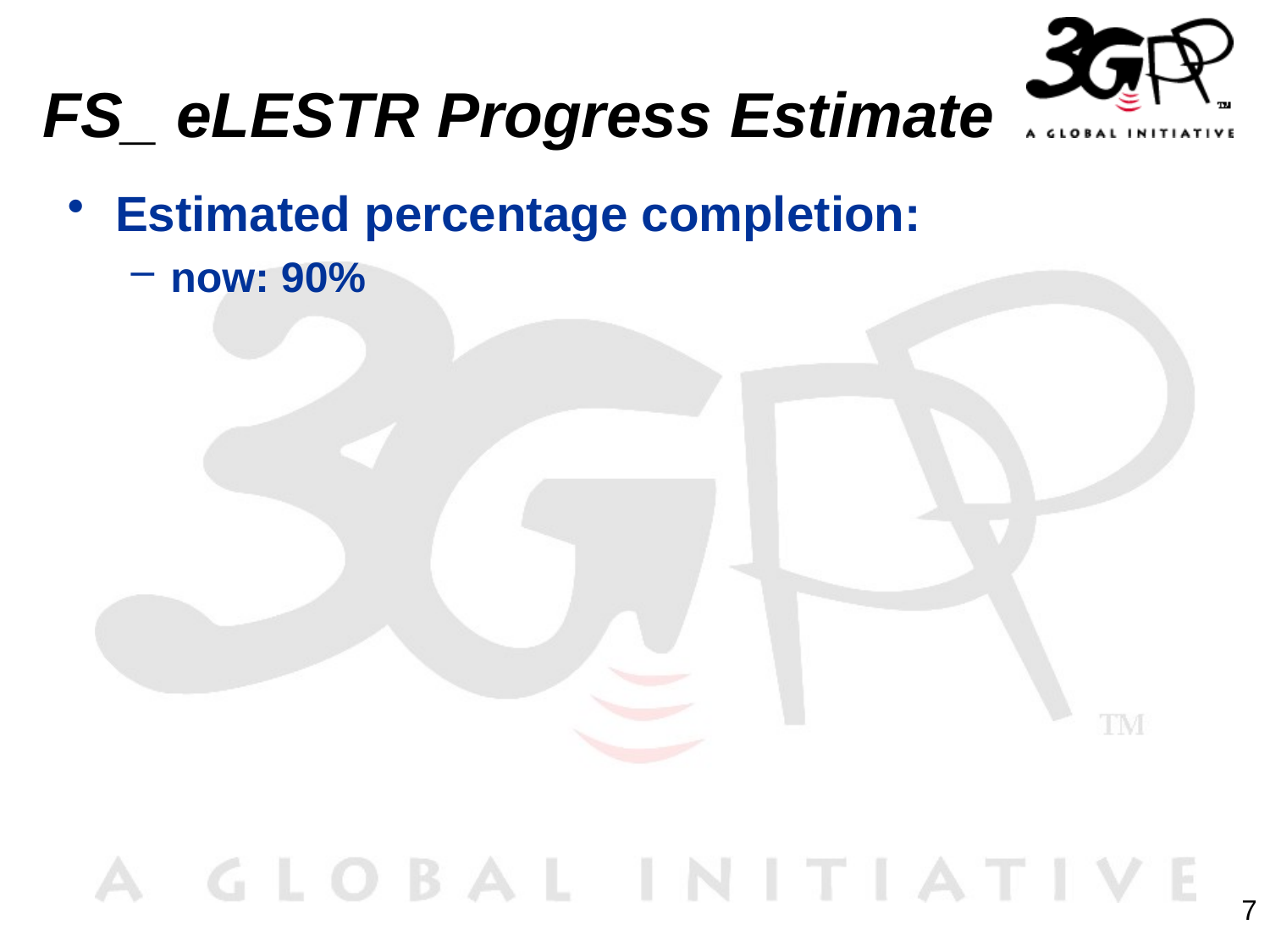

# FS_ eLESTR Progress Estimate
Estimated percentage completion:
now: 90%
7